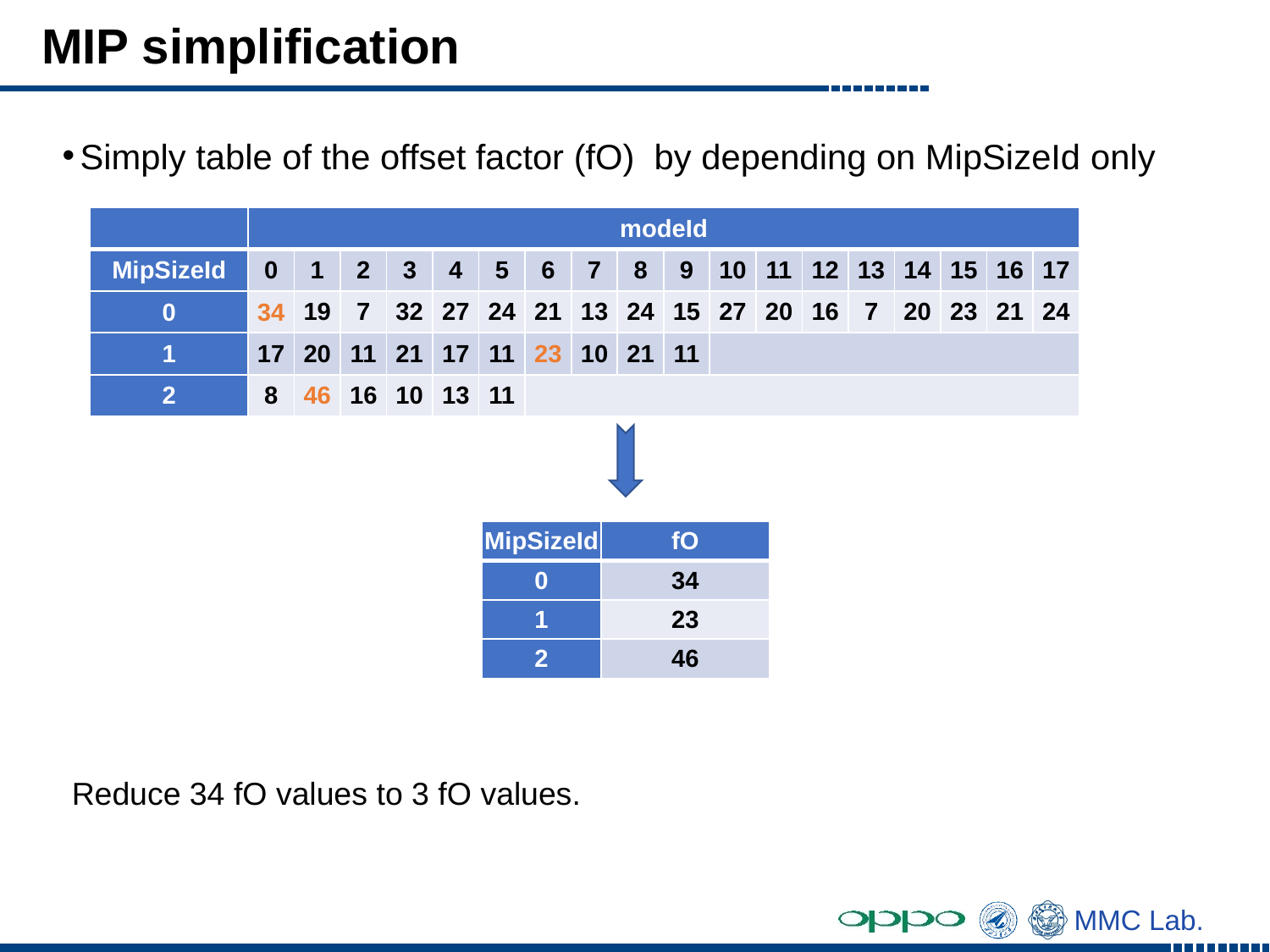

# MIP simplification
Simply table of the offset factor (fO)  by depending on MipSizeId only

|  | modeId |  |  |  |  |  |  |  |  |  |  |  |  |  |  |  |  |  |
| --- | --- | --- | --- | --- | --- | --- | --- | --- | --- | --- | --- | --- | --- | --- | --- | --- | --- | --- |
| MipSizeId | 0 | 1 | 2 | 3 | 4 | 5 | 6 | 7 | 8 | 9 | 10 | 11 | 12 | 13 | 14 | 15 | 16 | 17 |
| 0 | 34 | 19 | 7 | 32 | 27 | 24 | 21 | 13 | 24 | 15 | 27 | 20 | 16 | 7 | 20 | 23 | 21 | 24 |
| 1 | 17 | 20 | 11 | 21 | 17 | 11 | 23 | 10 | 21 | 11 |  |  |  |  |  |  |  |  |
| 2 | 8 | 46 | 16 | 10 | 13 | 11 |  |  |  |  |  |  |  |  |  |  |  |  |

| MipSizeId | fO |
| --- | --- |
| 0 | 34 |
| 1 | 23 |
| 2 | 46 |
Reduce 34 fO values to 3 fO values.